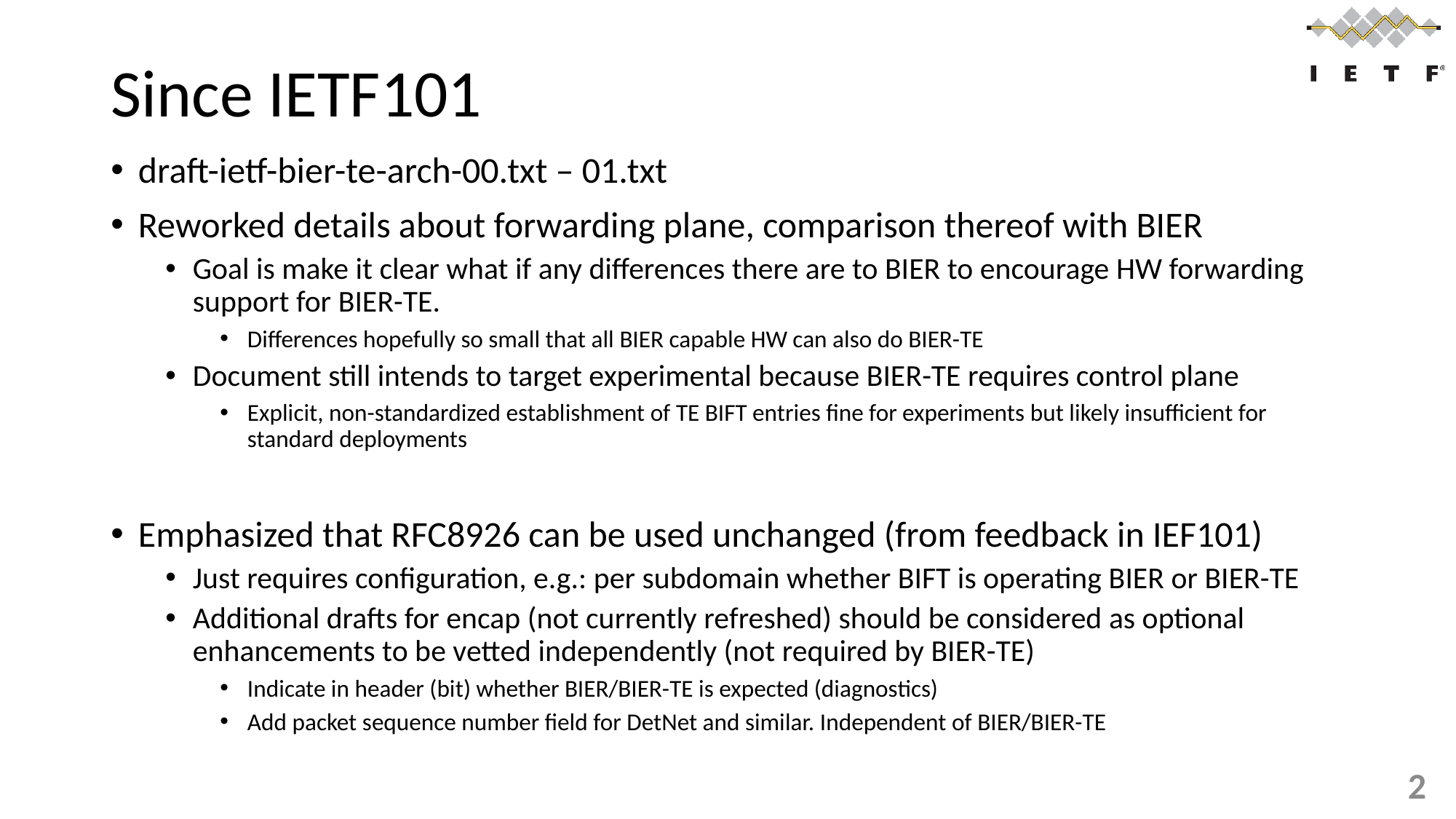

# Since IETF101
draft-ietf-bier-te-arch-00.txt – 01.txt
Reworked details about forwarding plane, comparison thereof with BIER
Goal is make it clear what if any differences there are to BIER to encourage HW forwarding support for BIER-TE.
Differences hopefully so small that all BIER capable HW can also do BIER-TE
Document still intends to target experimental because BIER-TE requires control plane
Explicit, non-standardized establishment of TE BIFT entries fine for experiments but likely insufficient for standard deployments

Emphasized that RFC8926 can be used unchanged (from feedback in IEF101)
Just requires configuration, e.g.: per subdomain whether BIFT is operating BIER or BIER-TE
Additional drafts for encap (not currently refreshed) should be considered as optional enhancements to be vetted independently (not required by BIER-TE)
Indicate in header (bit) whether BIER/BIER-TE is expected (diagnostics)
Add packet sequence number field for DetNet and similar. Independent of BIER/BIER-TE
2